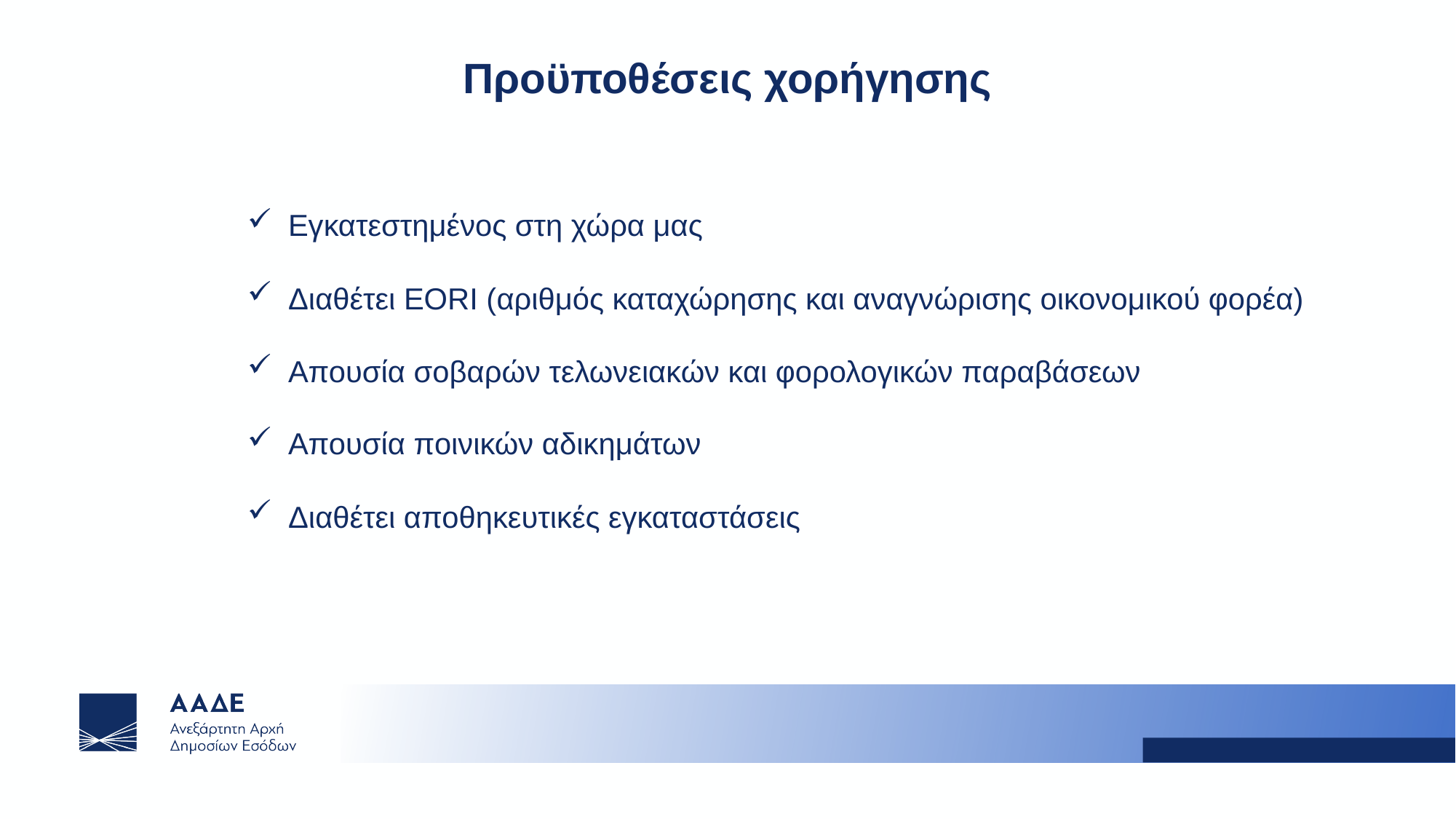

Προϋποθέσεις χορήγησης
Εγκατεστημένος στη χώρα μας

Διαθέτει EORI (αριθμός καταχώρησης και αναγνώρισης οικονομικού φορέα)

Απουσία σοβαρών τελωνειακών και φορολογικών παραβάσεων

Απουσία ποινικών αδικημάτων

Διαθέτει αποθηκευτικές εγκαταστάσεις